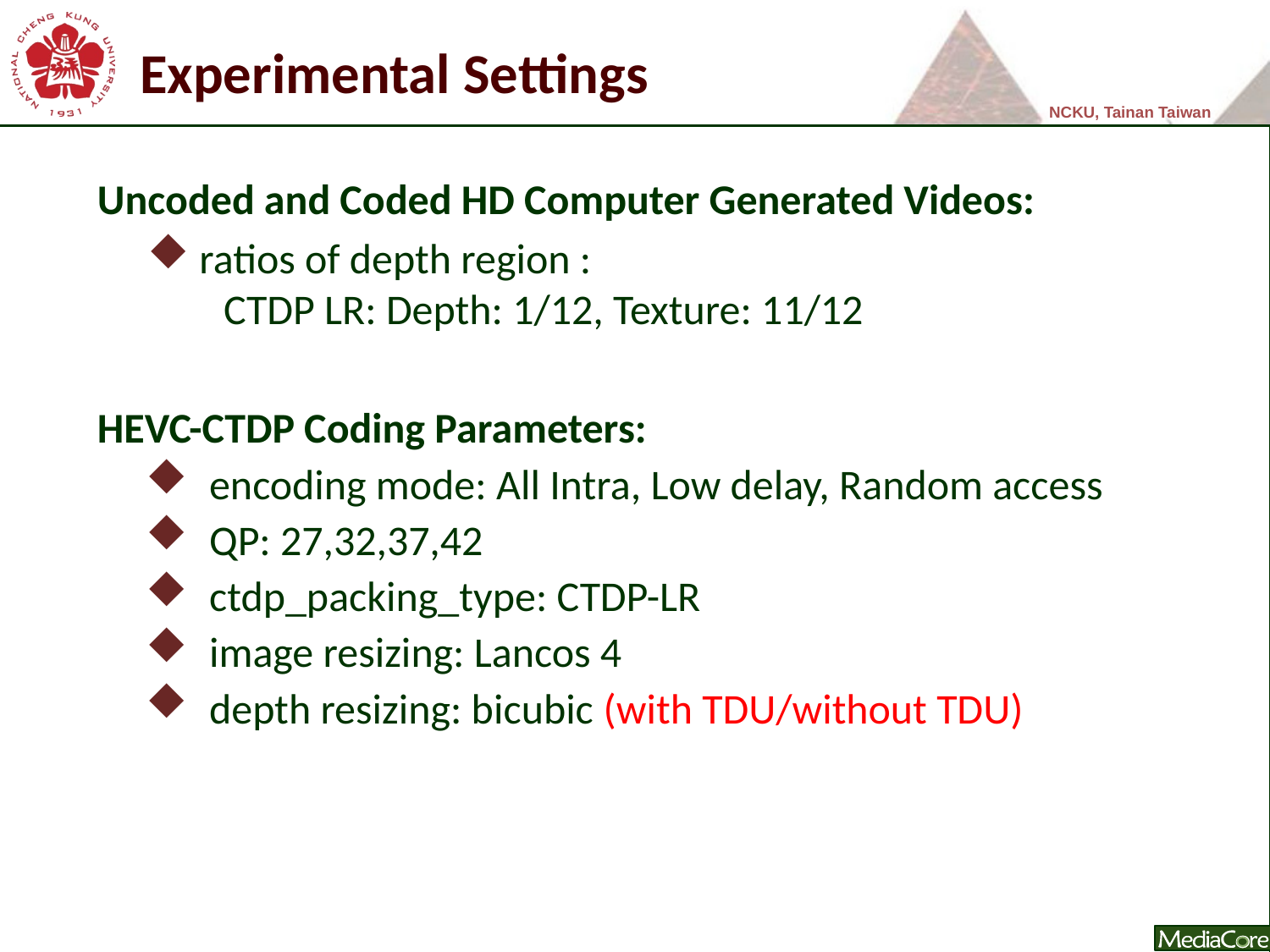

# Experimental Settings
Uncoded and Coded HD Computer Generated Videos:
 ratios of depth region :
        CTDP LR: Depth: 1/12, Texture: 11/12

HEVC-CTDP Coding Parameters:
encoding mode: All Intra, Low delay, Random access
QP: 27,32,37,42
ctdp_packing_type: CTDP-LR
image resizing: Lancos 4
depth resizing: bicubic (with TDU/without TDU)